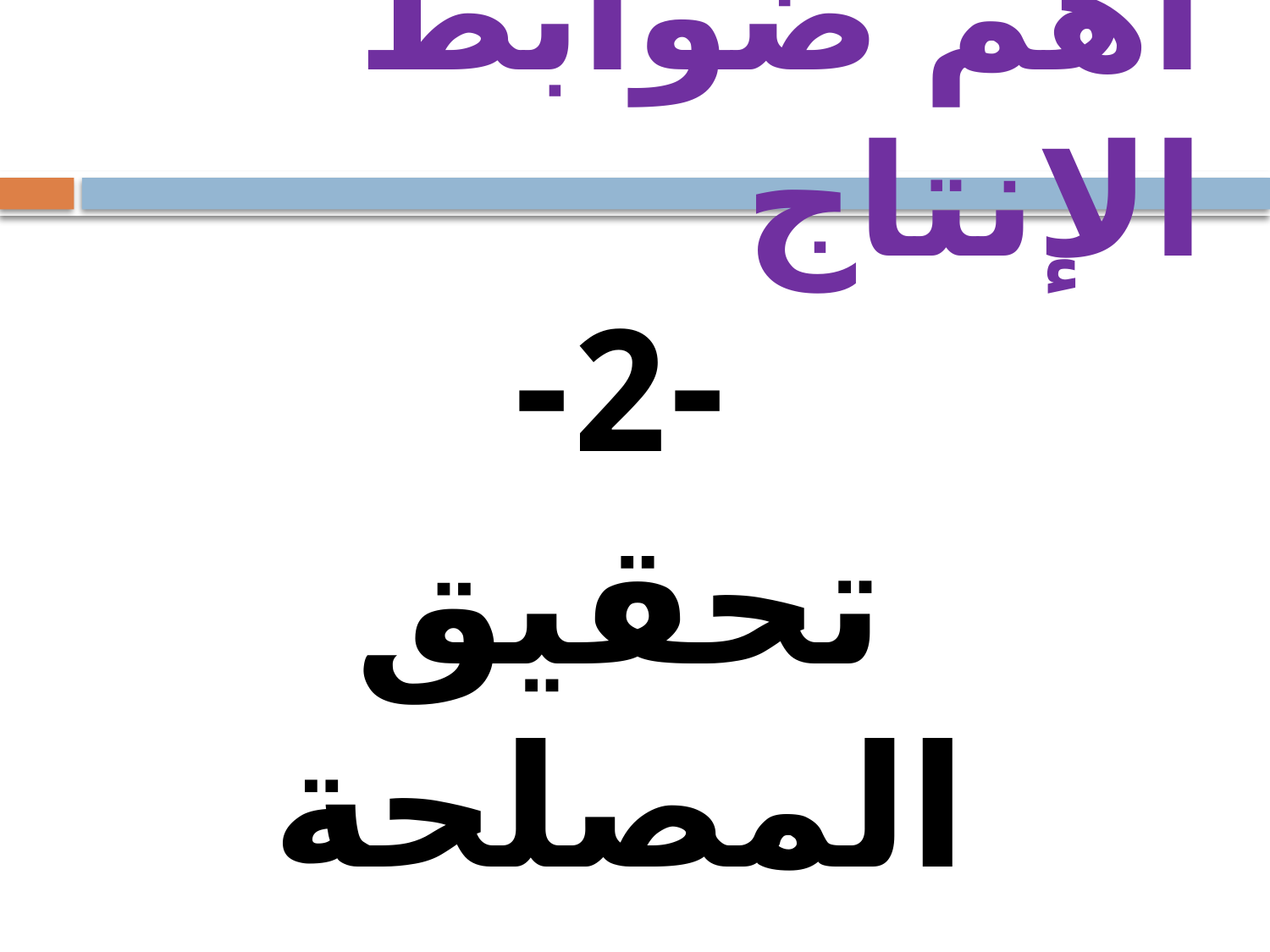

# أهم ضوابط الإنتاج
-2-
تحقيق المصلحة